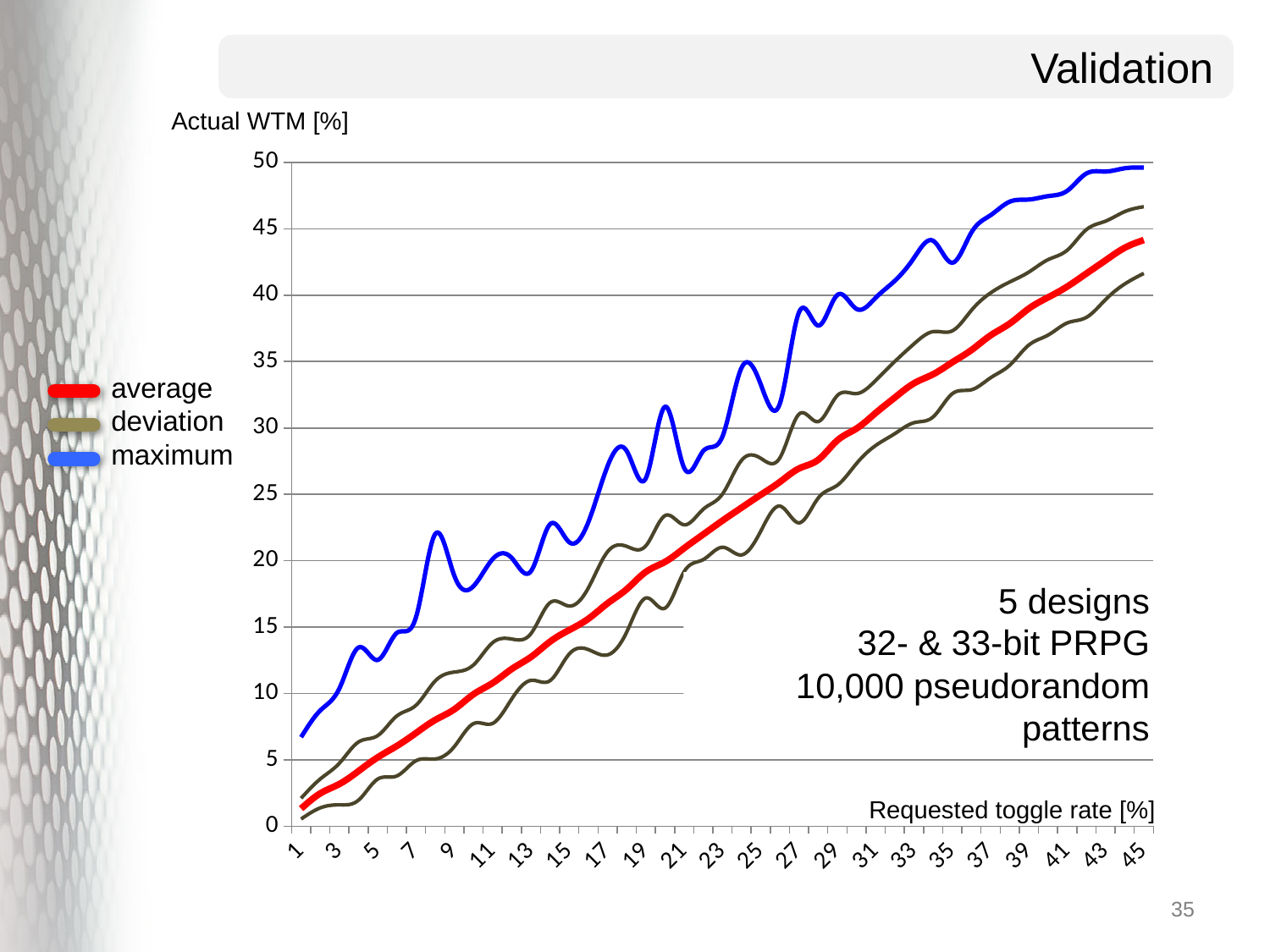

# Validation
Actual WTM [%]

### Chart

| Category |  |  |  |  |
|---|---|---|---|---|
average
deviation
maximum
5 designs
32- & 33-bit PRPG
10,000 pseudorandom patterns
Requested toggle rate [%]